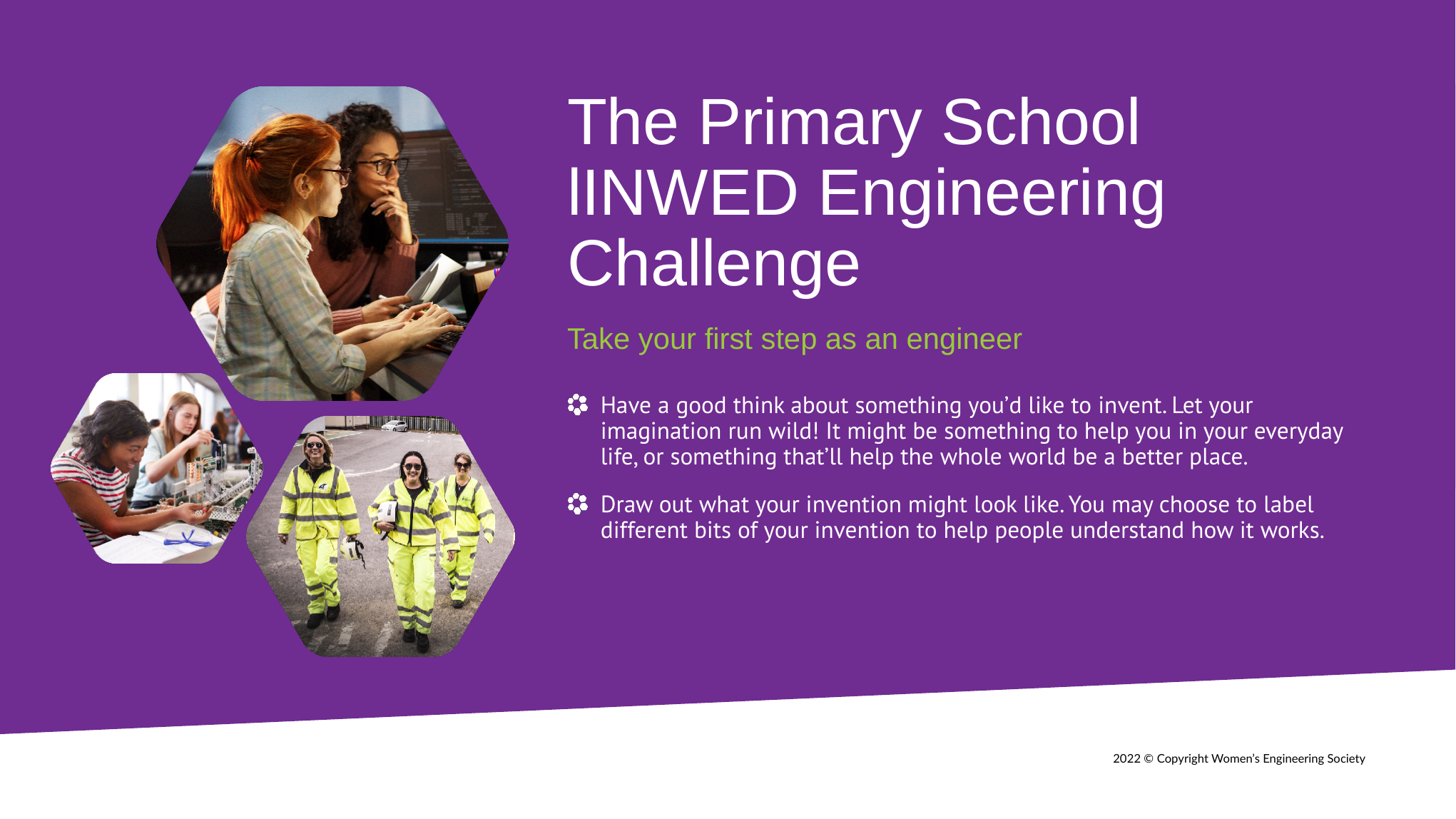

# The Primary School lINWED Engineering Challenge
Take your first step as an engineer
Have a good think about something you’d like to invent. Let your imagination run wild! It might be something to help you in your everyday life, or something that’ll help the whole world be a better place.
Draw out what your invention might look like. You may choose to label different bits of your invention to help people understand how it works.